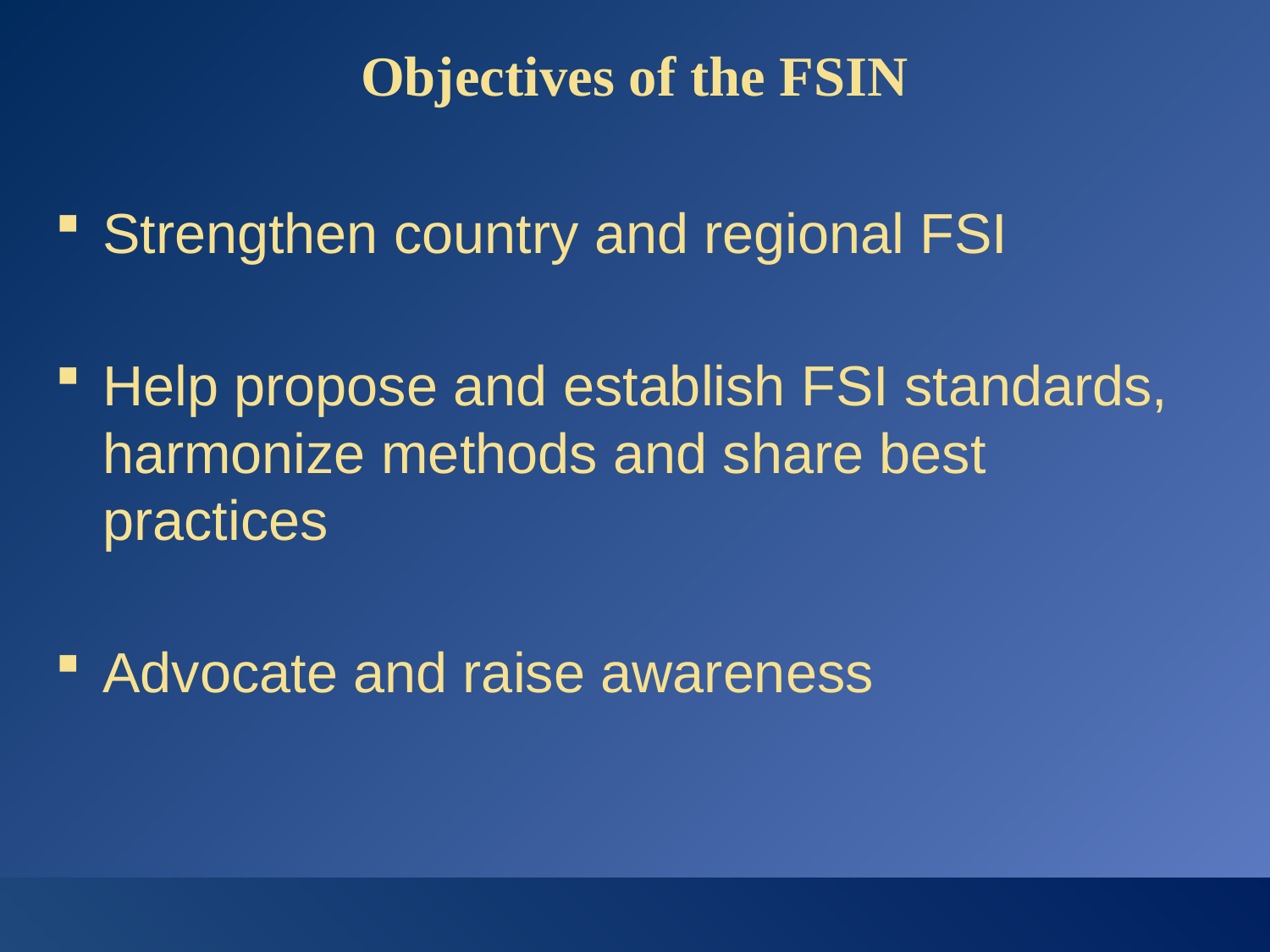

# Objectives of the FSIN
Strengthen country and regional FSI
Help propose and establish FSI standards, harmonize methods and share best practices
Advocate and raise awareness